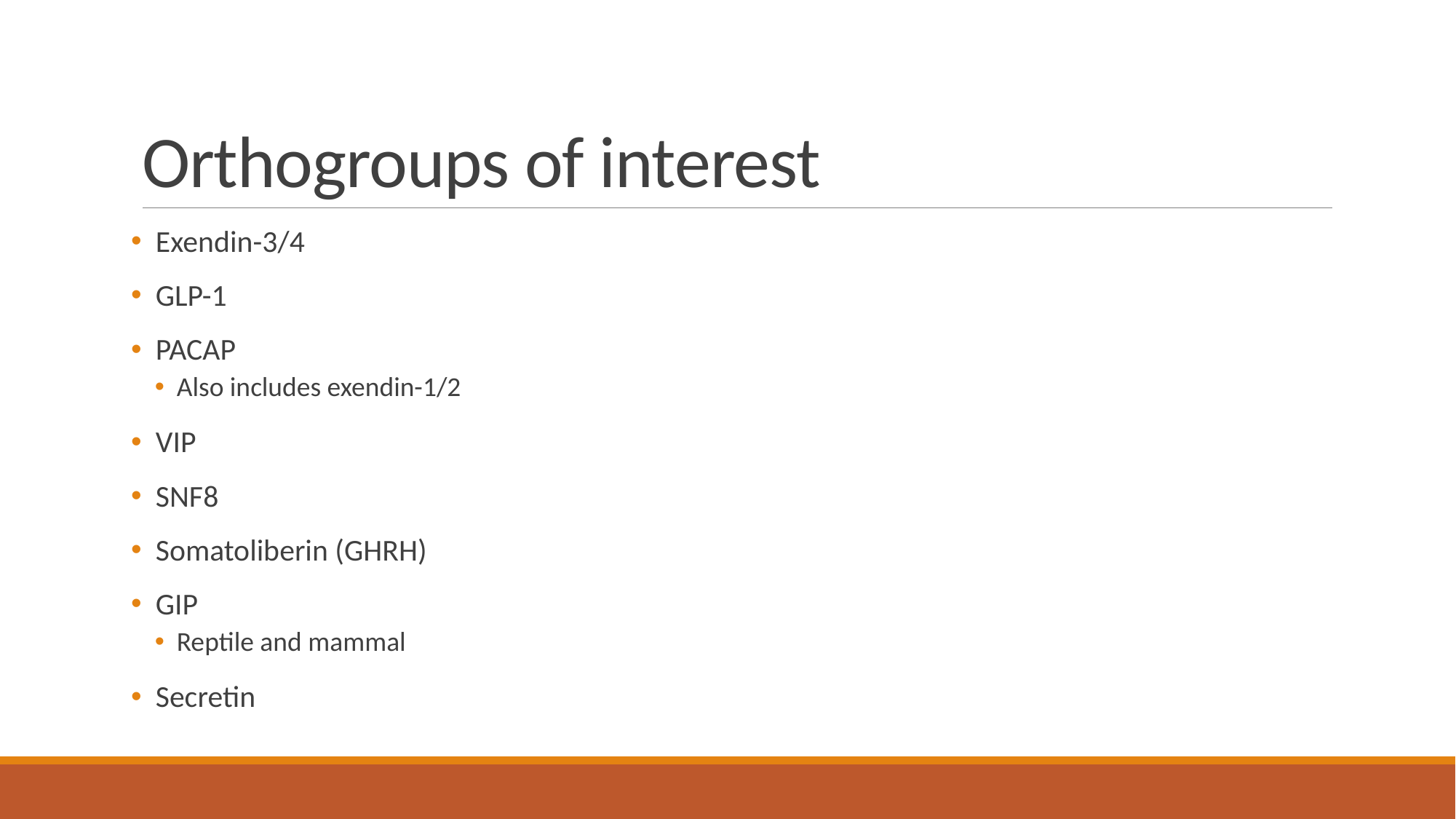

# Orthogroups of interest
  Exendin-3/4
  GLP-1
  PACAP
Also includes exendin-1/2
  VIP
  SNF8
  Somatoliberin (GHRH)
  GIP
Reptile and mammal
  Secretin